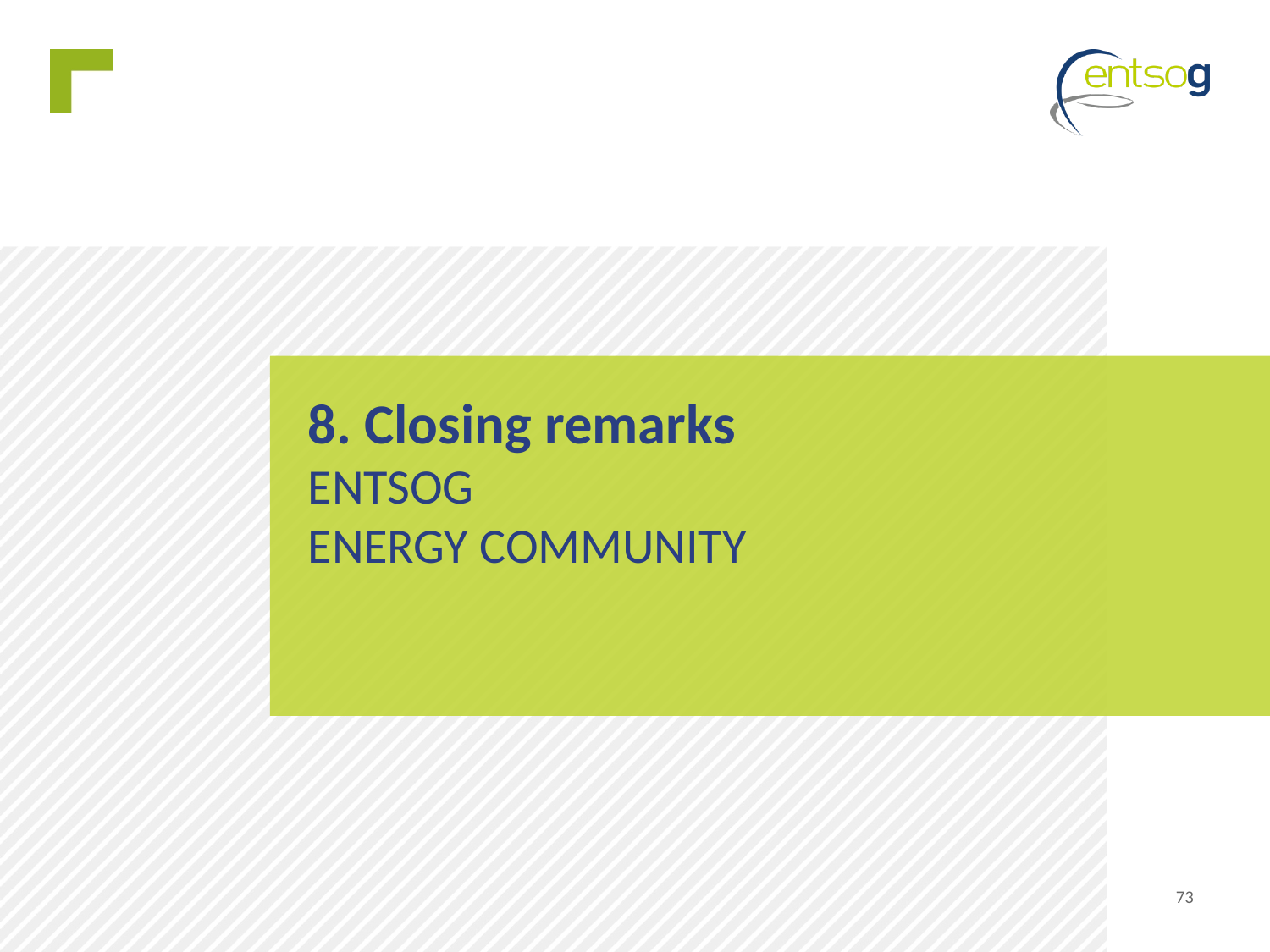

# 8. Closing remarks ENTSOG ENERGY COMMUNITY
73